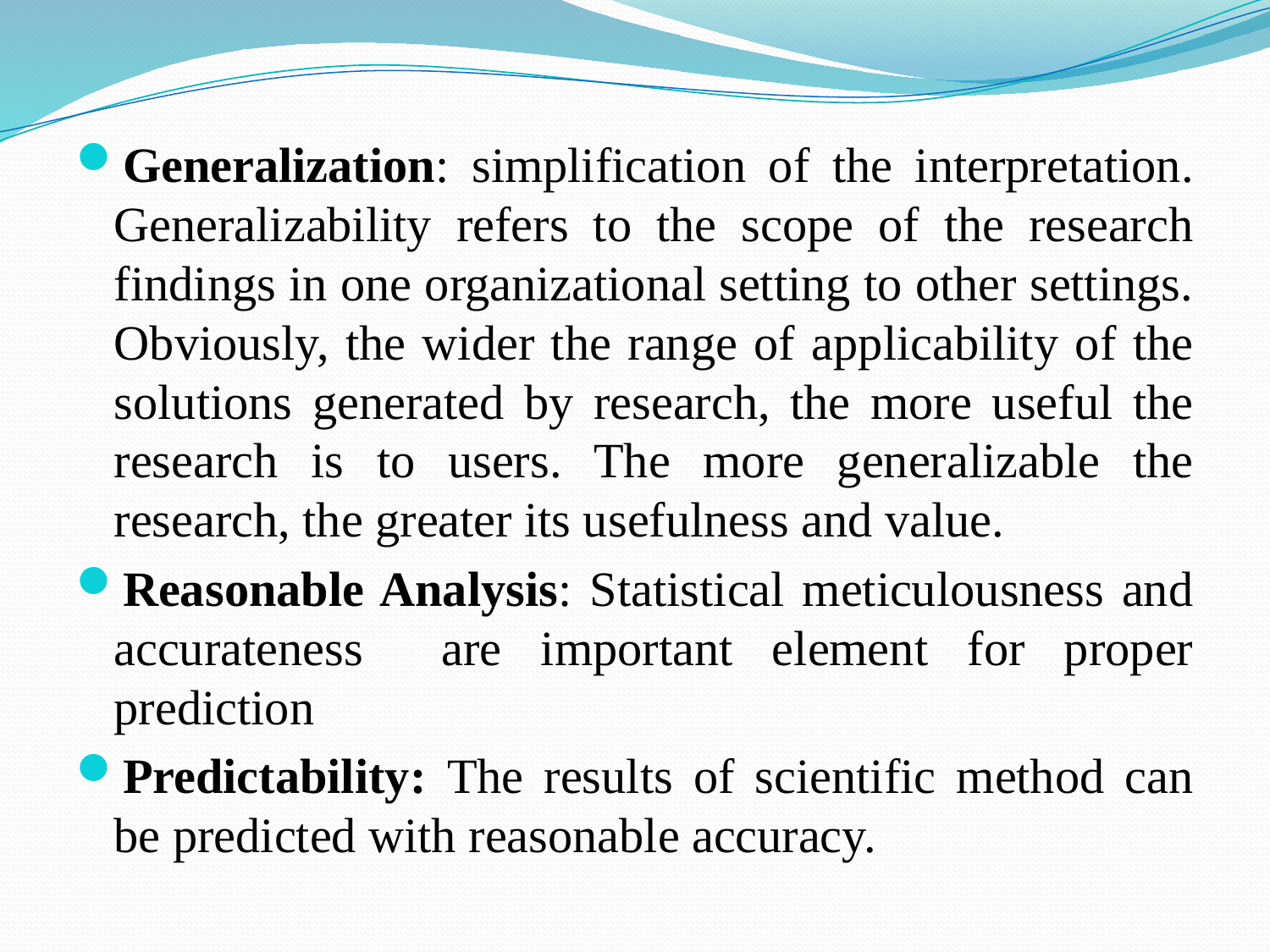

Generalization: simplification of the interpretation. Generalizability refers to the scope of the research findings in one organizational setting to other settings. Obviously, the wider the range of applicability of the solutions generated by research, the more useful the research is to users. The more generalizable the research, the greater its usefulness and value.
Reasonable Analysis: Statistical meticulousness and accurateness  are important element for proper prediction
Predictability: The results of scientific method can be predicted with reasonable accuracy.